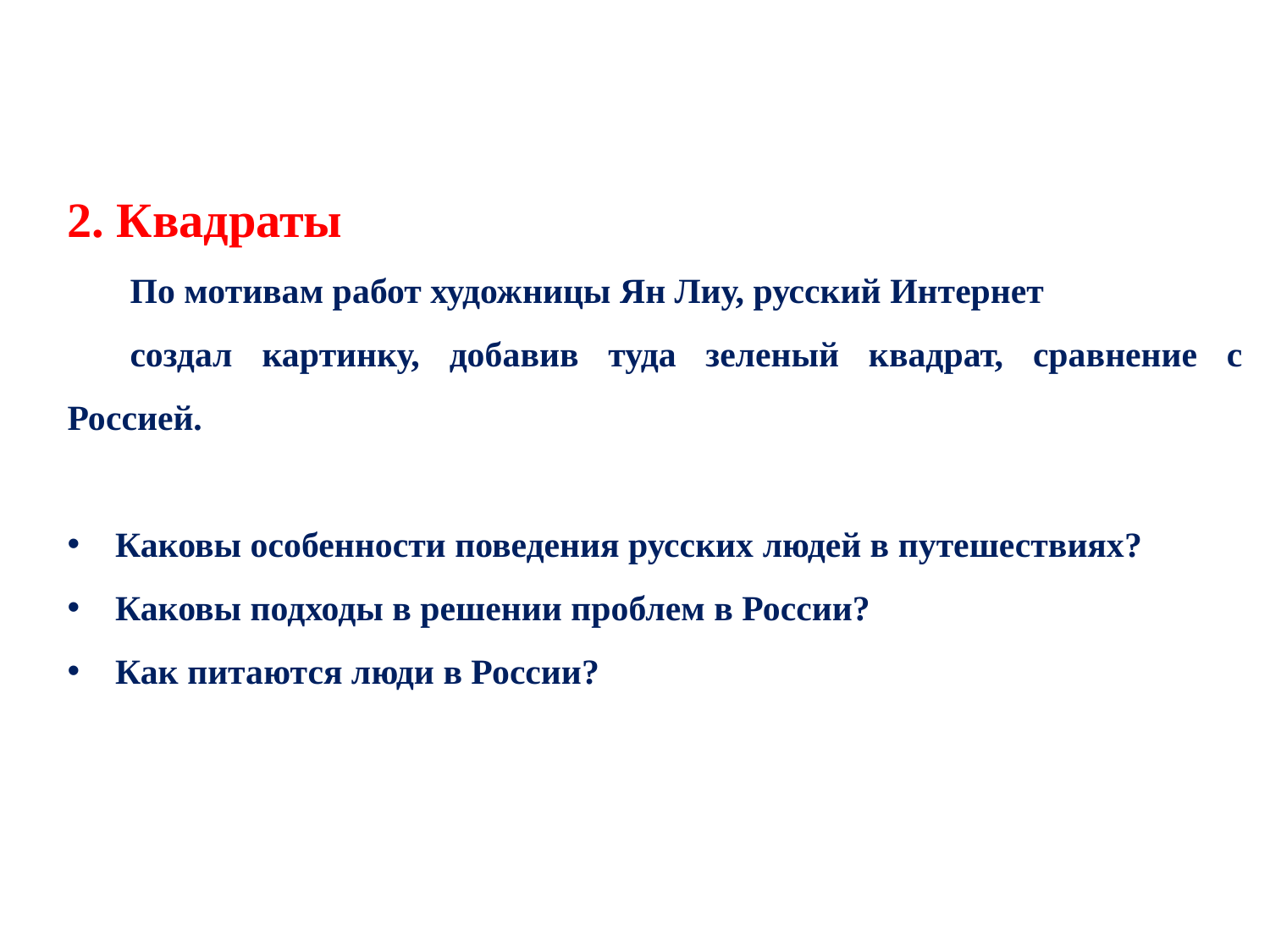

2. Квадраты
По мотивам работ художницы Ян Лиу, русский Интернет
создал картинку, добавив туда зеленый квадрат, сравнение с Россией.

Каковы особенности поведения русских людей в путешествиях?
Каковы подходы в решении проблем в России?
Как питаются люди в России?